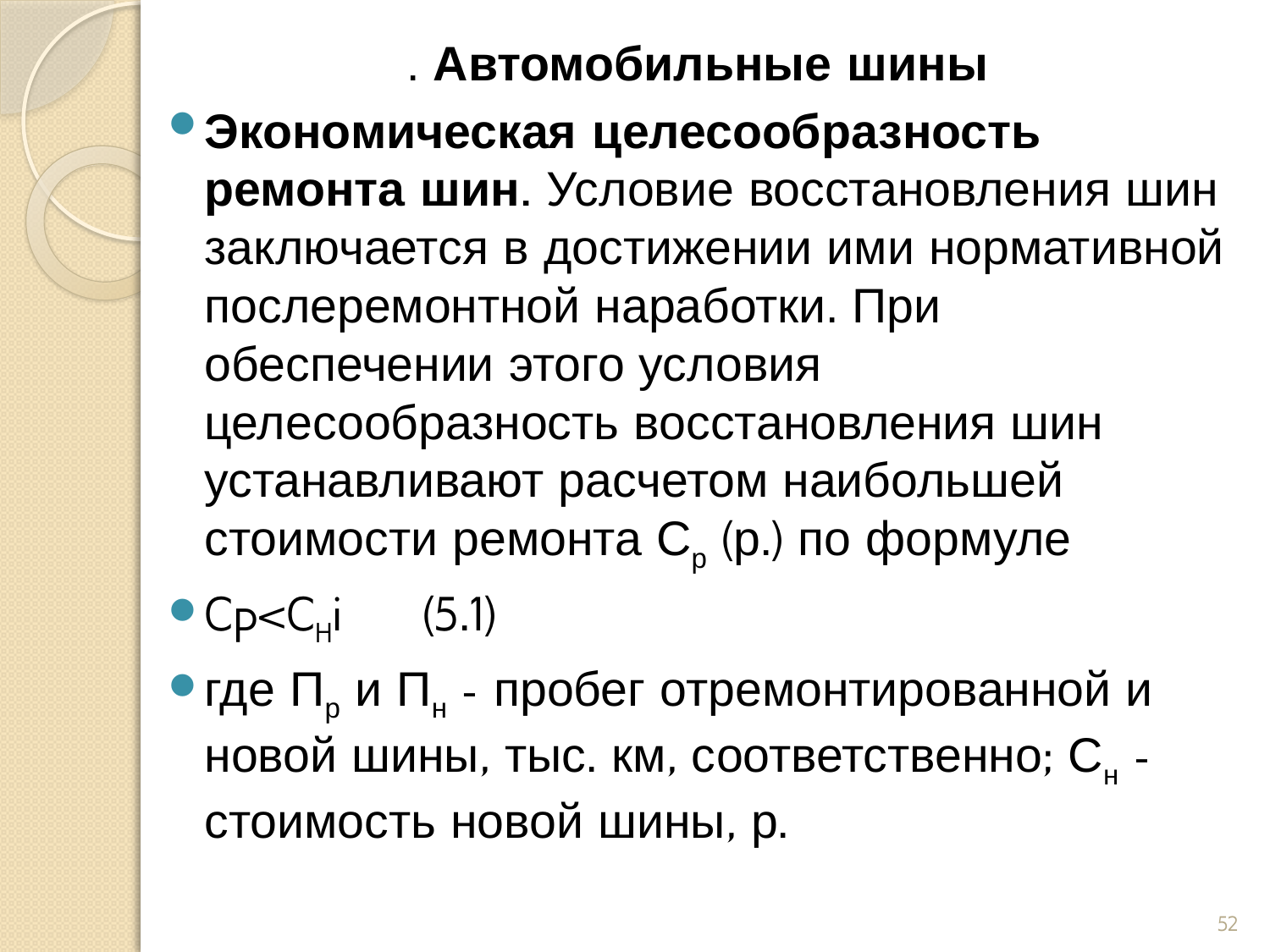

. Автомобильные шины
Экономическая целесообразность ремонта шин. Усло­вие восстановления шин заключается в достижении ими нор­мативной послеремонтной наработки. При обеспечении этого условия целесообразность восстановления шин устанавливают расчетом наибольшей стоимости ремонта Ср (р.) по формуле
Cp<CHi	(5.1)
где Пр и Пн - пробег отремонтированной и новой шины, тыс. км, соответственно; Сн - стоимость новой шины, р.

52